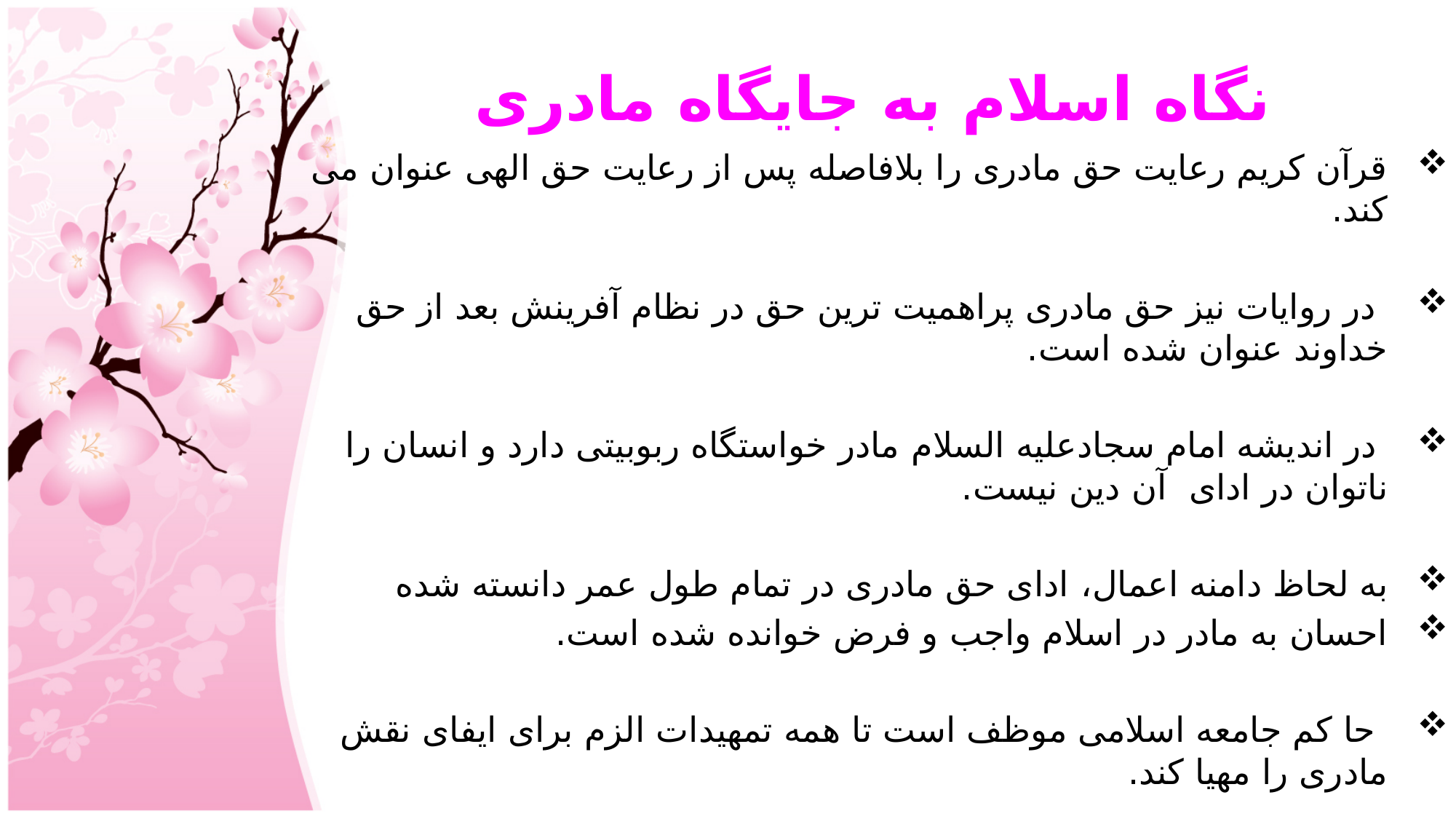

# نگاه اسلام به جایگاه مادری
قرآن کریم رعایت حق مادری را بلافاصله پس از رعایت حق الهی عنوان می کند.

 در روایات نیز حق مادری پراهمیت ترین حق در نظام آفرینش بعد از حق خداوند عنوان شده است.

 در اندیشه امام سجادعلیه السلام مادر خواستگاه ربوبیتی دارد و انسان را ناتوان در ادای  آن دین نیست.

به لحاظ دامنه اعمال، ادای حق مادری در تمام طول عمر دانسته شده
احسان به مادر در اسلام واجب و فرض خوانده شده است.

 حا کم جامعه اسلامی موظف است تا همه تمهیدات الزم برای ایفای نقش مادری را مهیا کند.